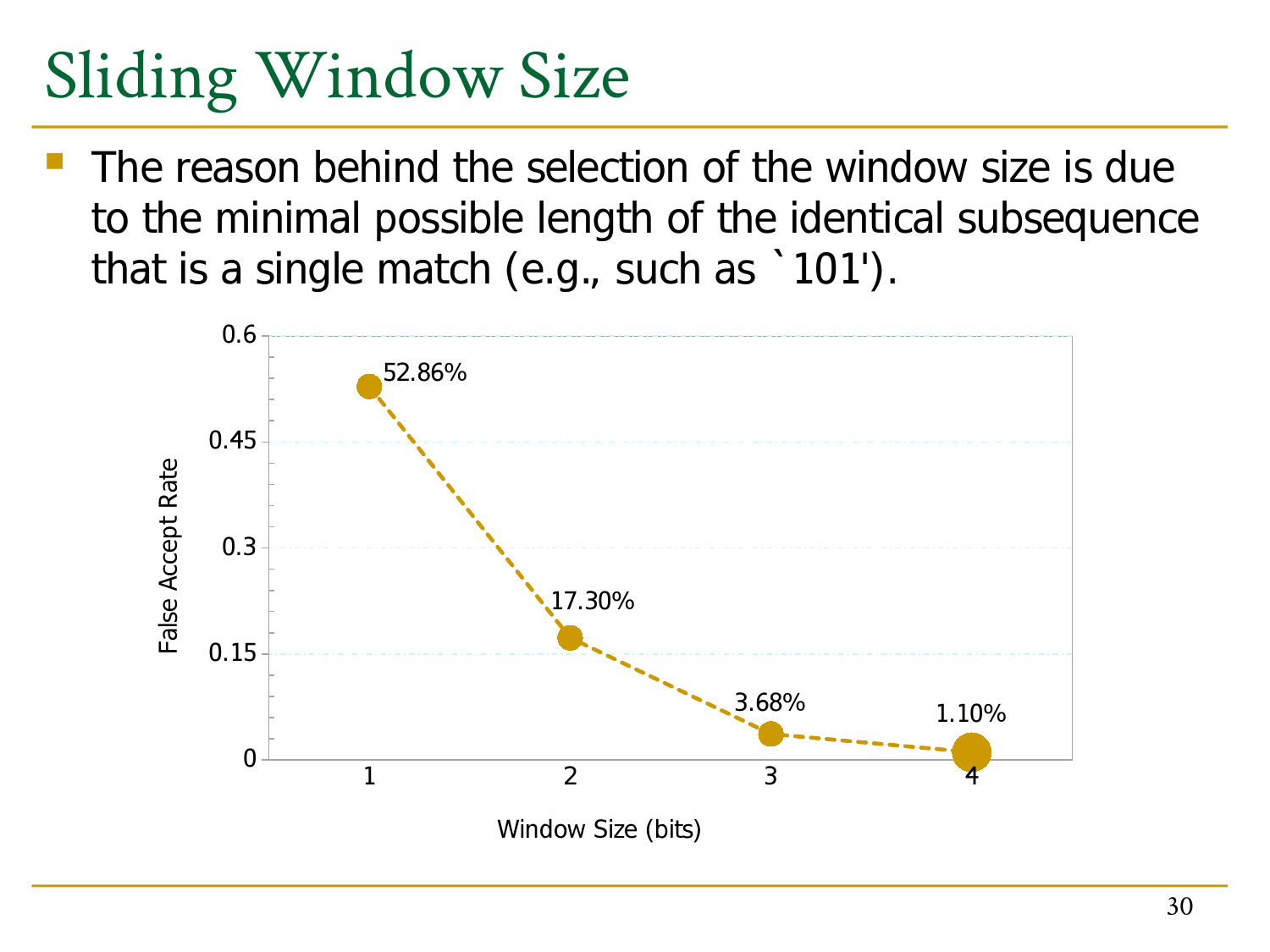

# Sliding Window Size
The reason behind the selection of the window size is due to the minimal possible length of the identical subsequence that is a single match (e.g., such as `101').

### Chart

| Category | FP |
|---|---|
| 1 | 0.528589 |
| 2 | 0.17299266666666666 |
| 3 | 0.036782666666666665 |
| 4 | 0.011038666666666667 |
30